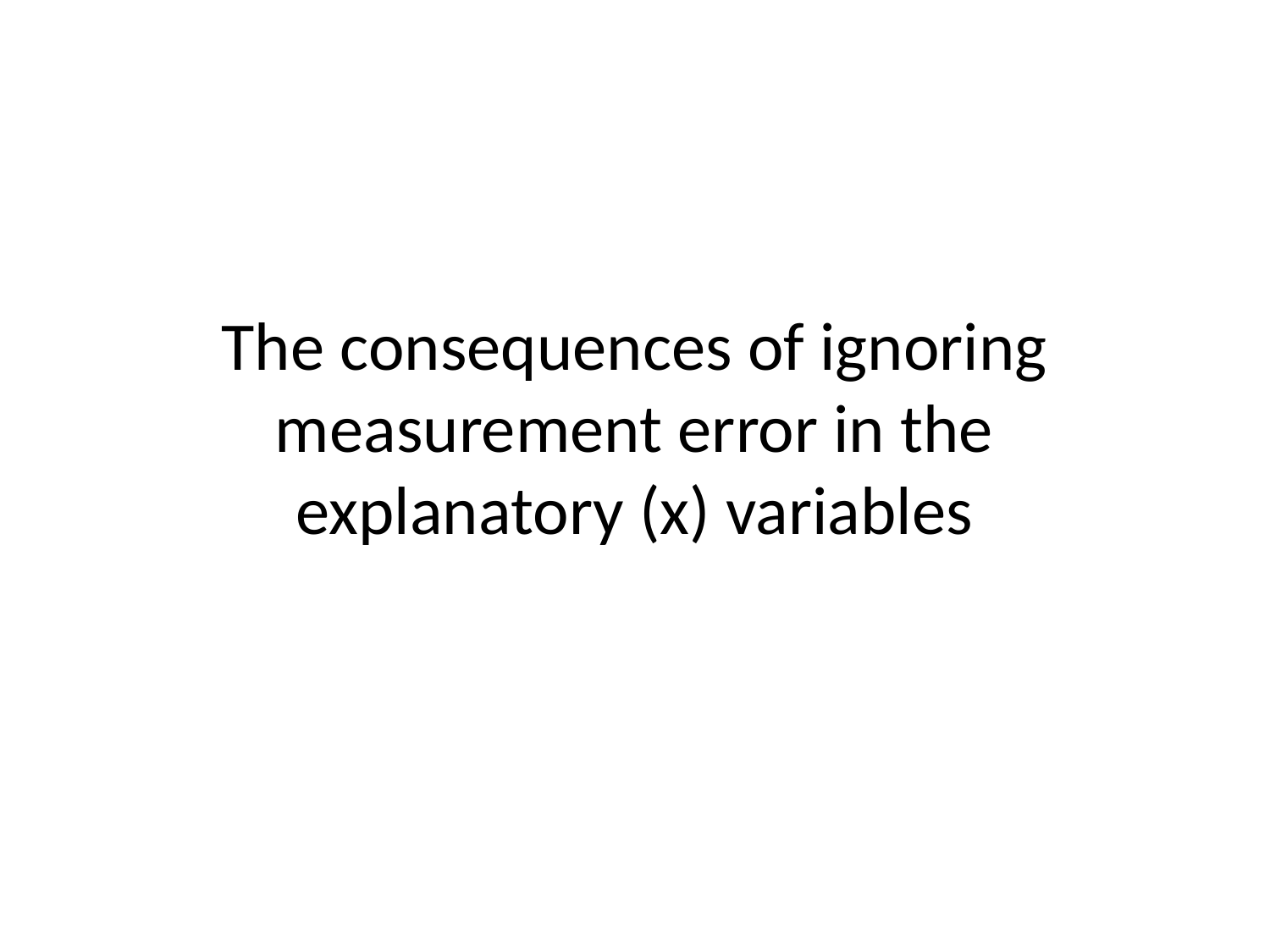

# The consequences of ignoring measurement error in the explanatory (x) variables